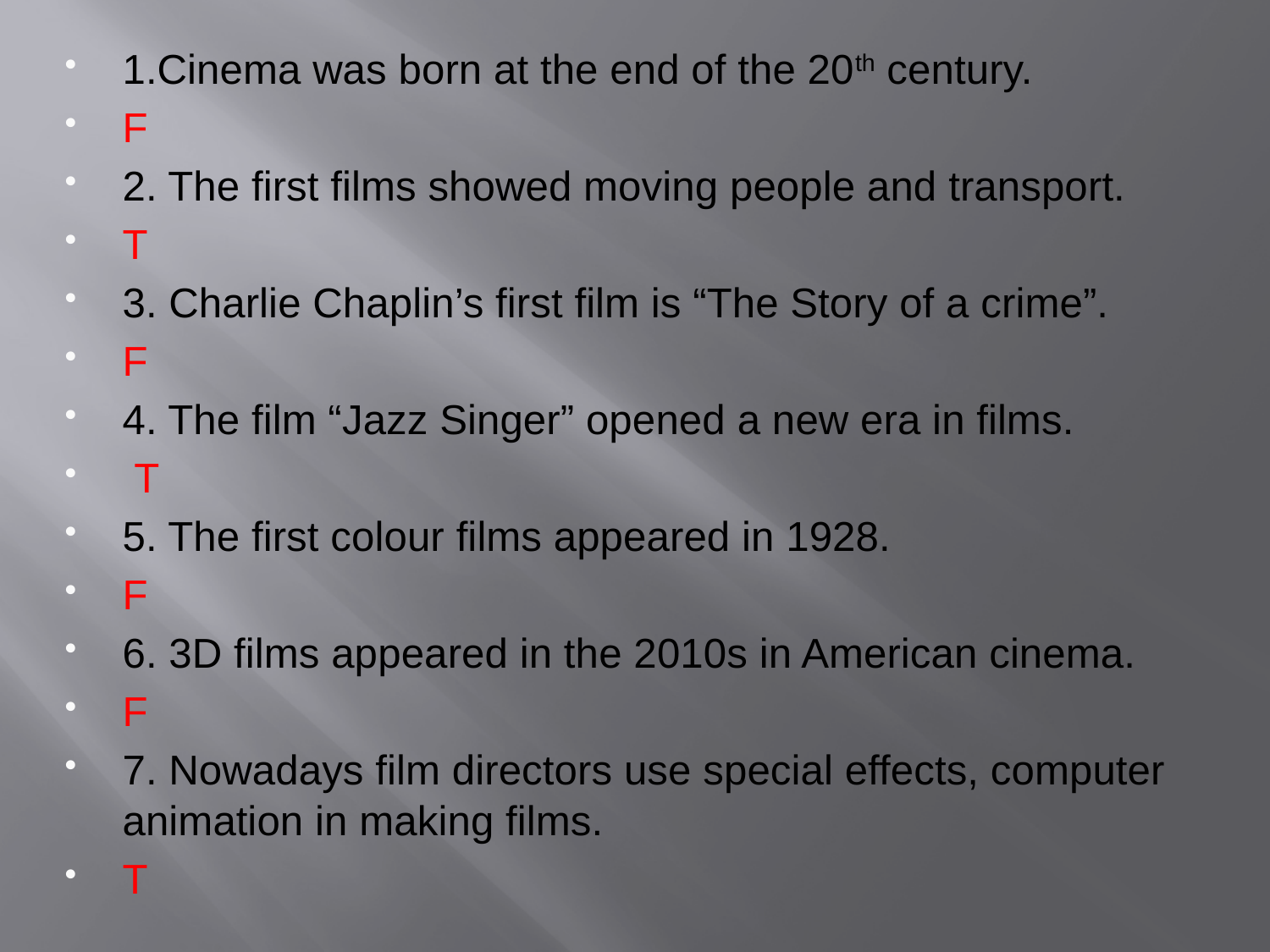

1.Cinema was born at the end of the 20th century.
F
2. The first films showed moving people and transport.
T
3. Charlie Chaplin’s first film is “The Story of a crime”.
F
4. The film “Jazz Singer” opened a new era in films.
 T
5. The first colour films appeared in 1928.
F
6. 3D films appeared in the 2010s in American cinema.
F
7. Nowadays film directors use special effects, computer animation in making films.
T

#